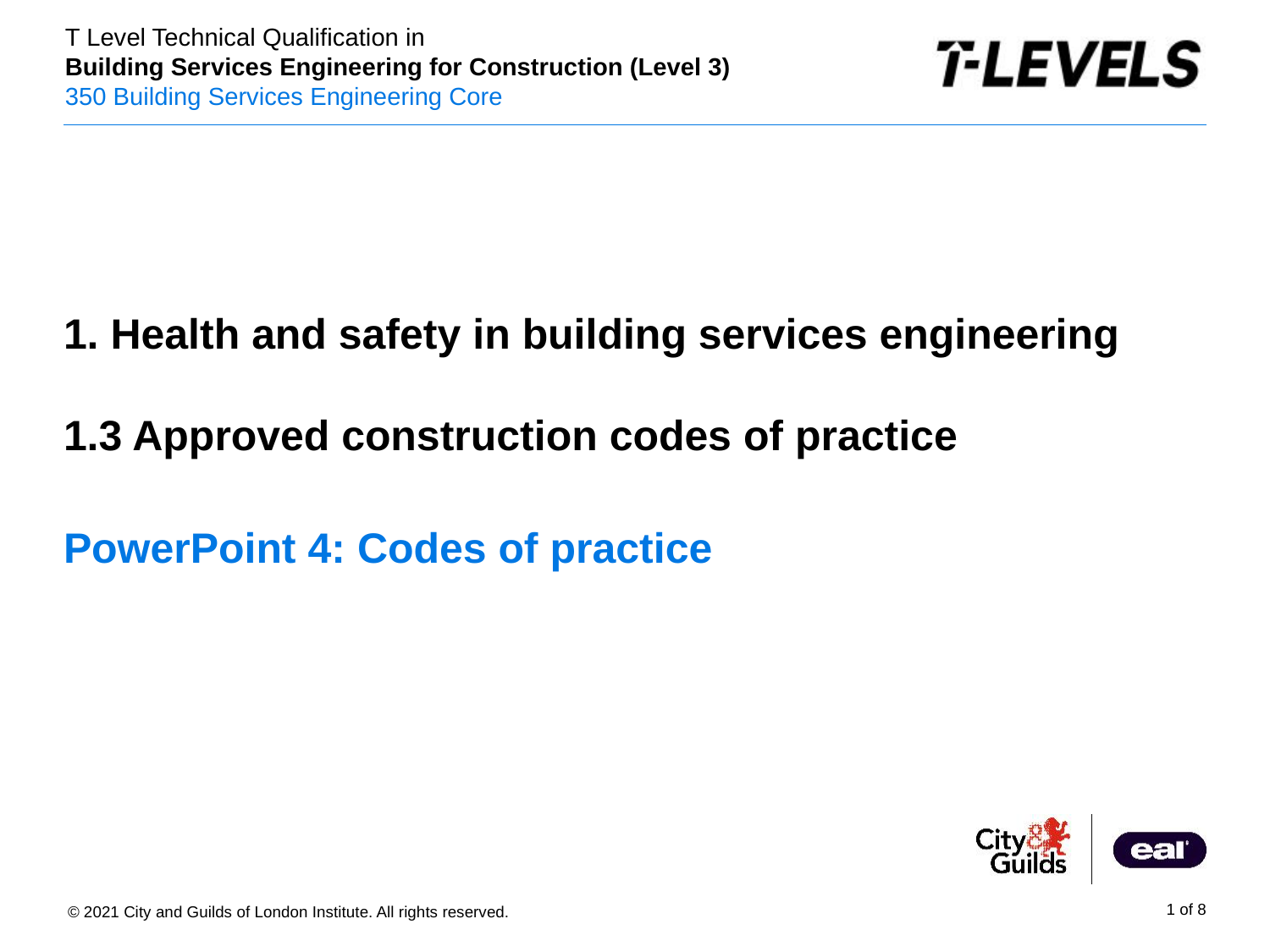

PowerPoint presentation
1. Health and safety in building services engineering

1.3 Approved construction codes of practice
# PowerPoint 4: Codes of practice